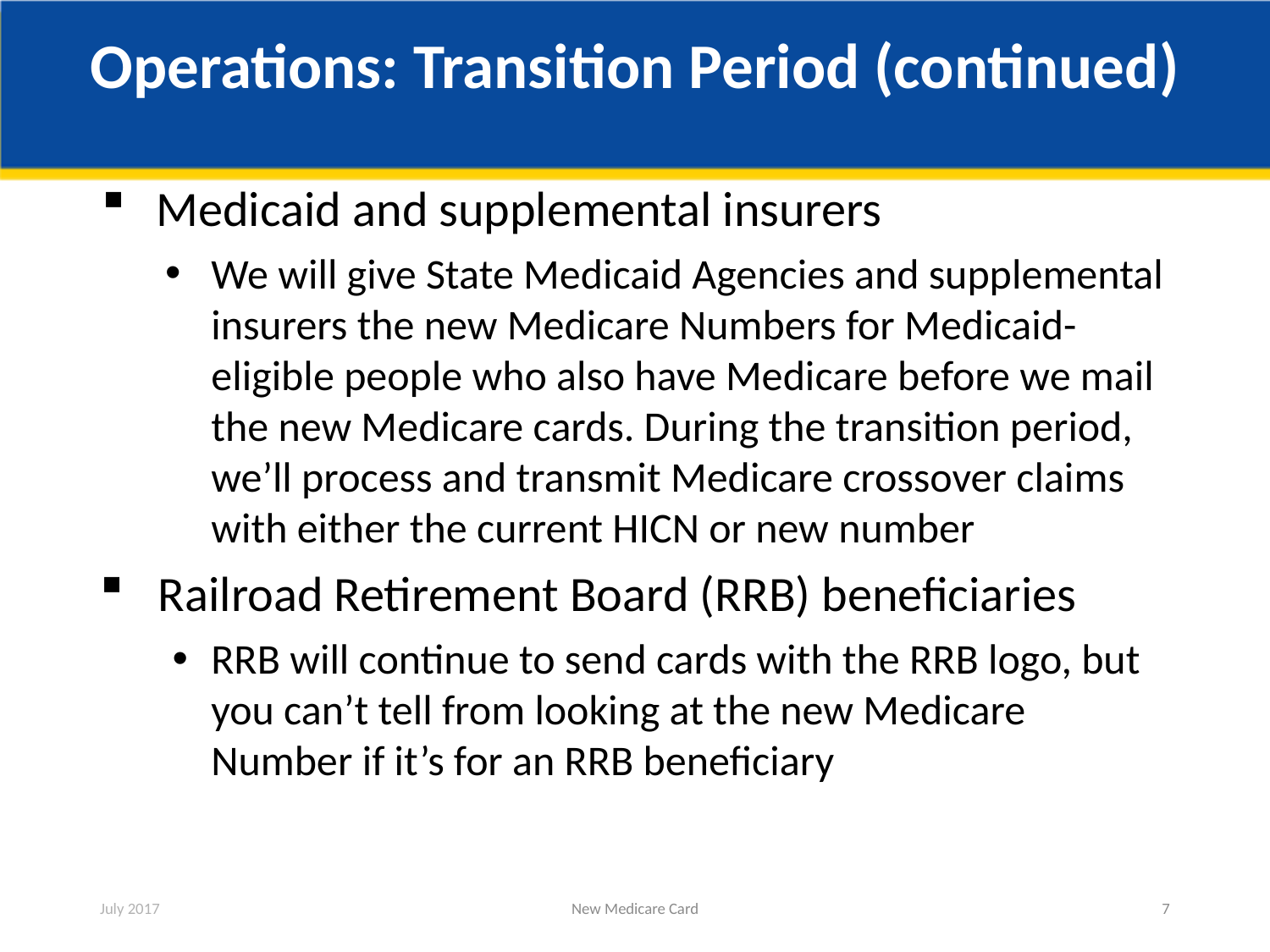

# Operations: Transition Period (continued)
Medicaid and supplemental insurers
We will give State Medicaid Agencies and supplemental insurers the new Medicare Numbers for Medicaid-eligible people who also have Medicare before we mail the new Medicare cards. During the transition period, we’ll process and transmit Medicare crossover claims with either the current HICN or new number
Railroad Retirement Board (RRB) beneficiaries
RRB will continue to send cards with the RRB logo, but you can’t tell from looking at the new Medicare Number if it’s for an RRB beneficiary
July 2017
New Medicare Card
7